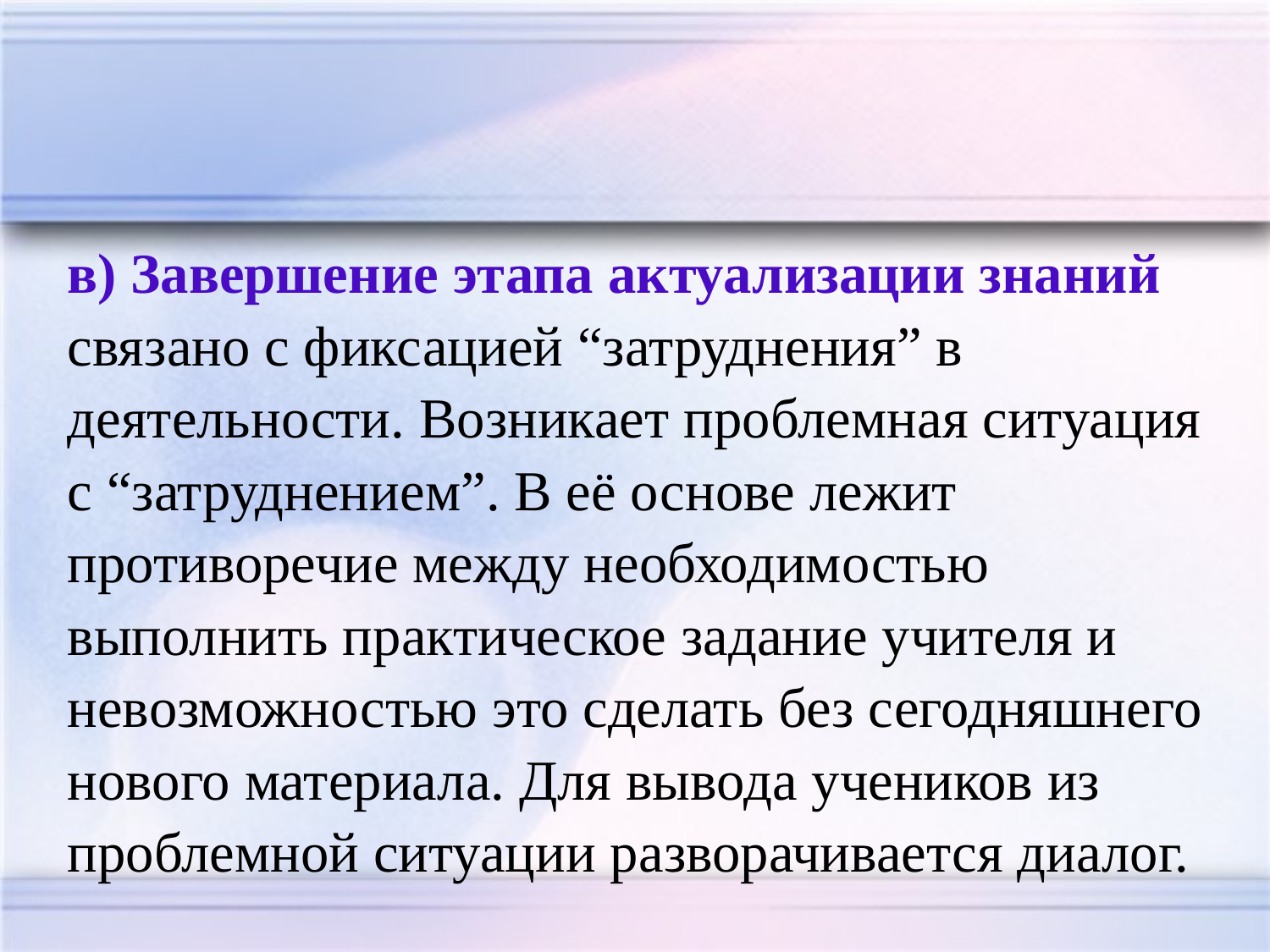

в) Завершение этапа актуализации знаний связано с фиксацией “затруднения” в деятельности. Возникает проблемная ситуация с “затруднением”. В её основе лежит противоречие между необходимостью выполнить практическое задание учителя и невозможностью это сделать без сегодняшнего нового материала. Для вывода учеников из проблемной ситуации разворачивается диалог.